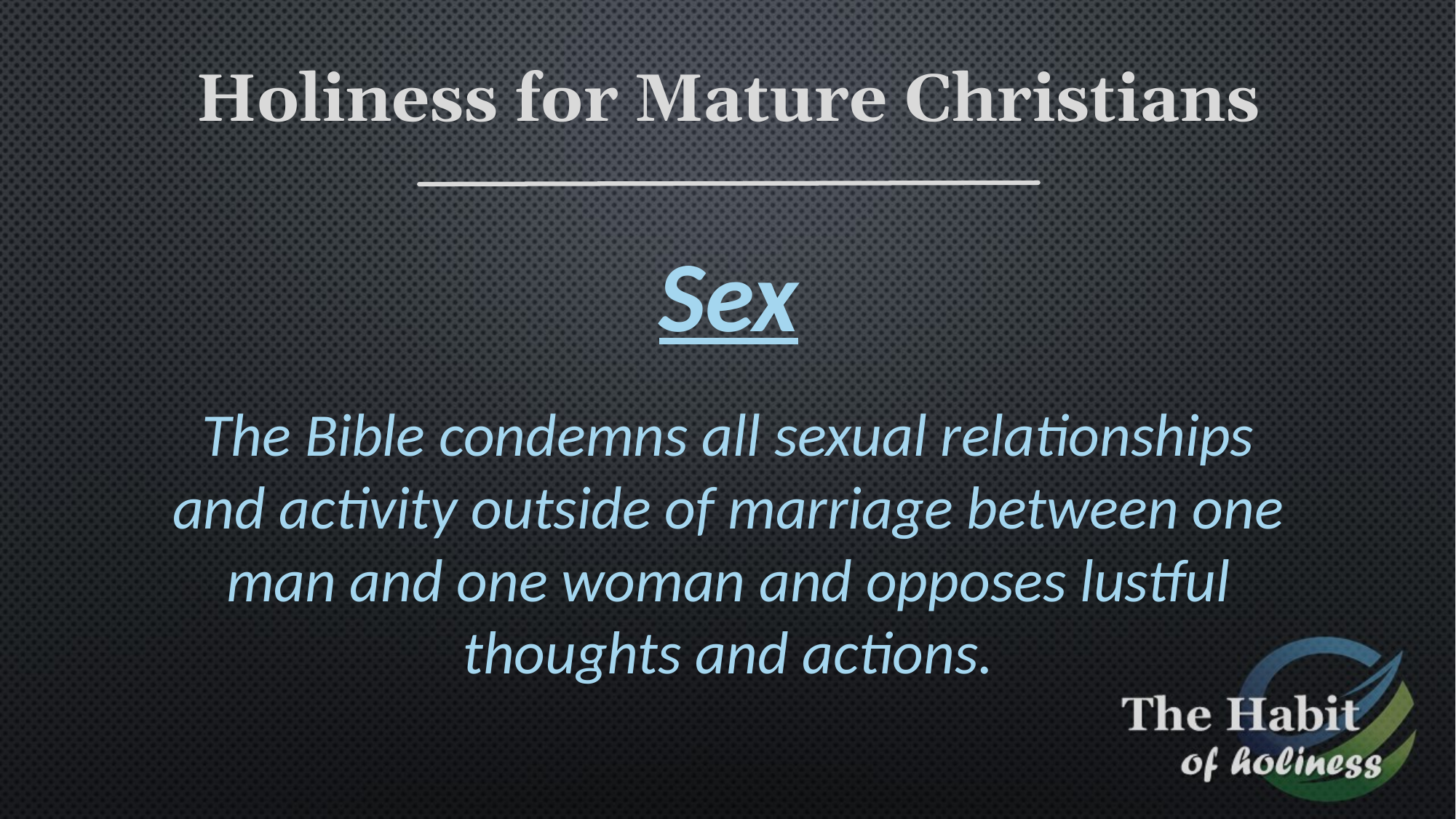

Holiness for Mature Christians
Sex

The Bible condemns all sexual relationships and activity outside of marriage between one man and one woman and opposes lustful thoughts and actions.